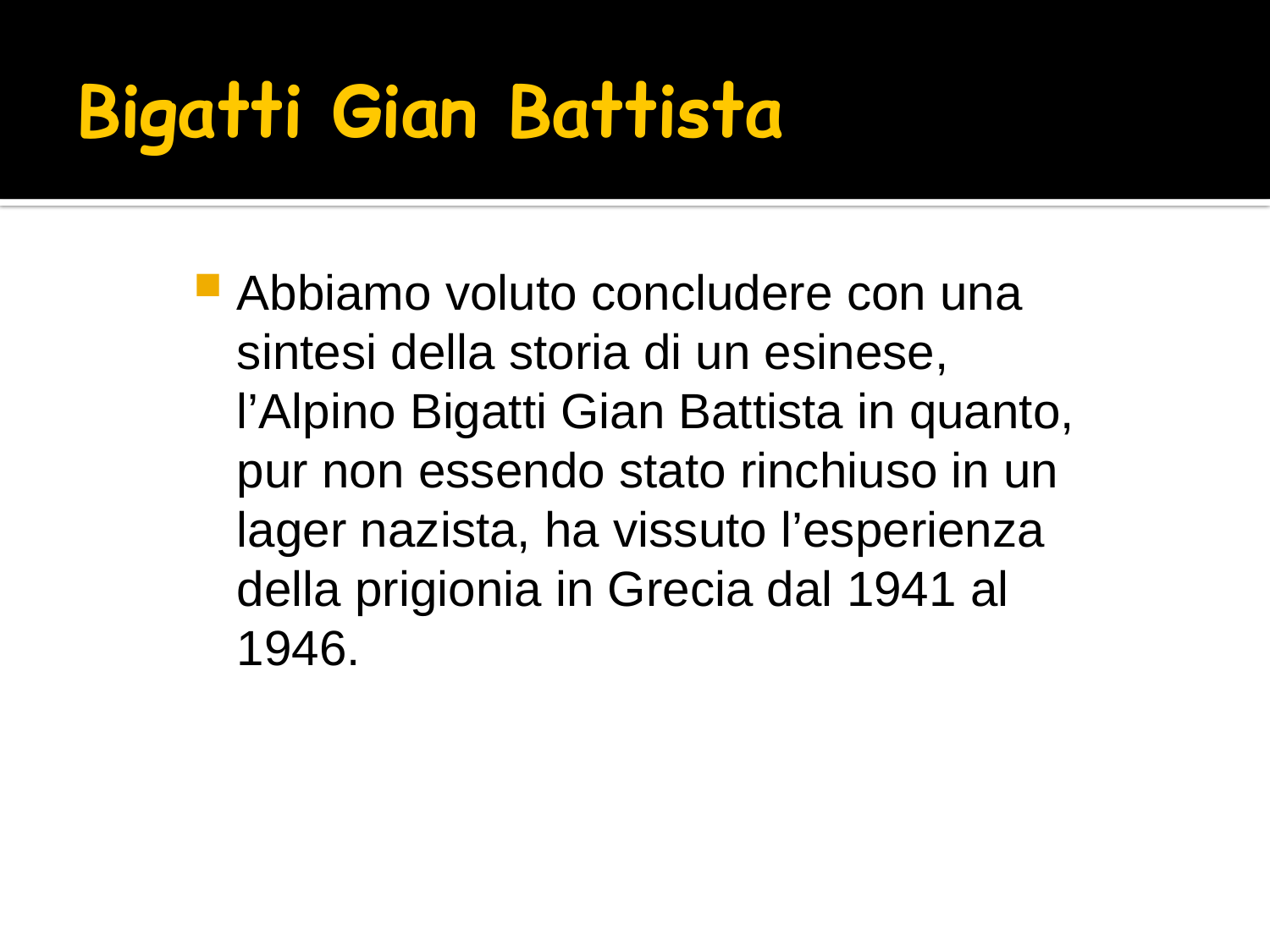

# Bigatti Gian Battista
Abbiamo voluto concludere con una sintesi della storia di un esinese, l’Alpino Bigatti Gian Battista in quanto, pur non essendo stato rinchiuso in un lager nazista, ha vissuto l’esperienza della prigionia in Grecia dal 1941 al 1946.